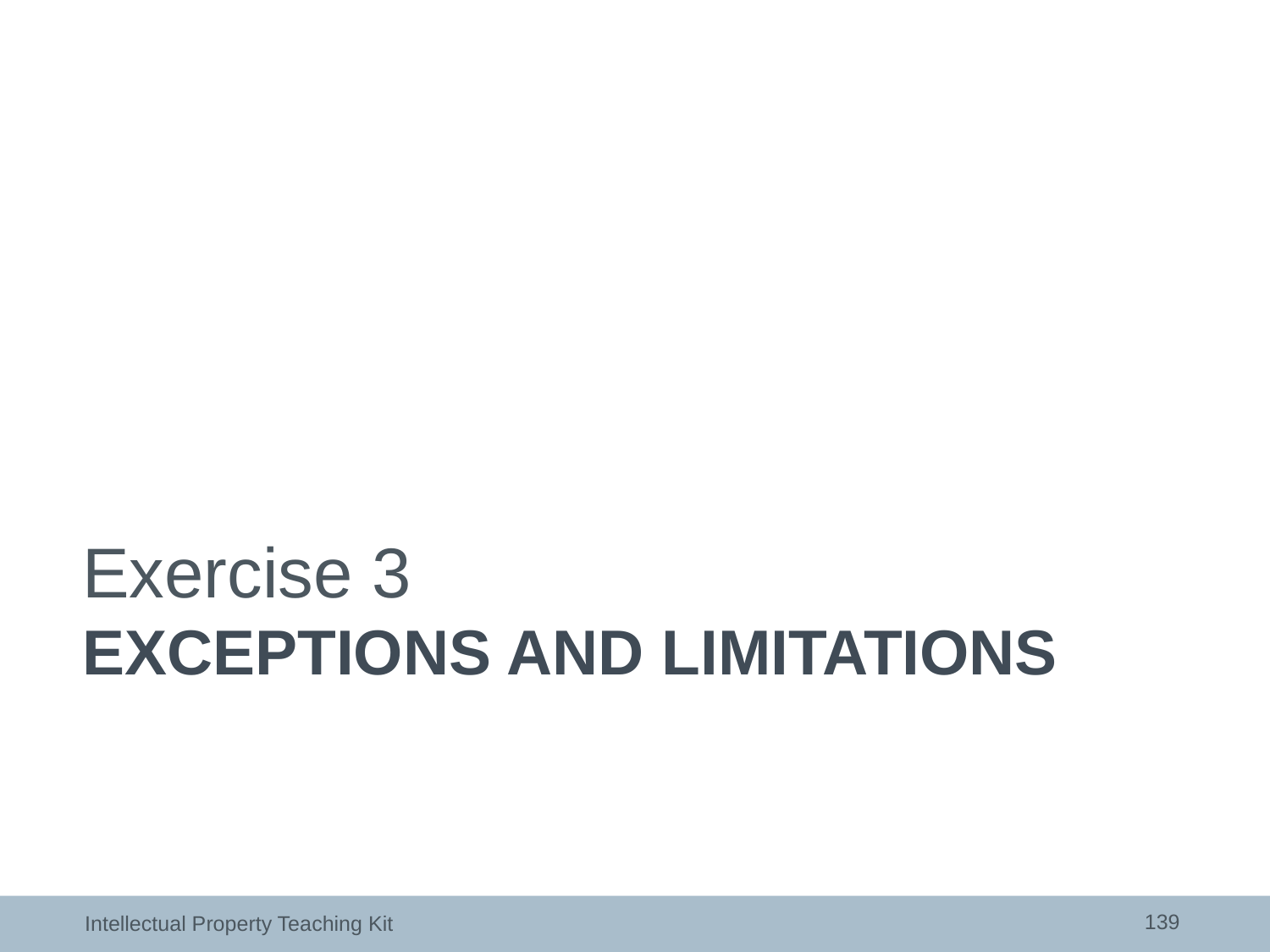

Exercise 3
# exceptions and limitations
139
Intellectual Property Teaching Kit